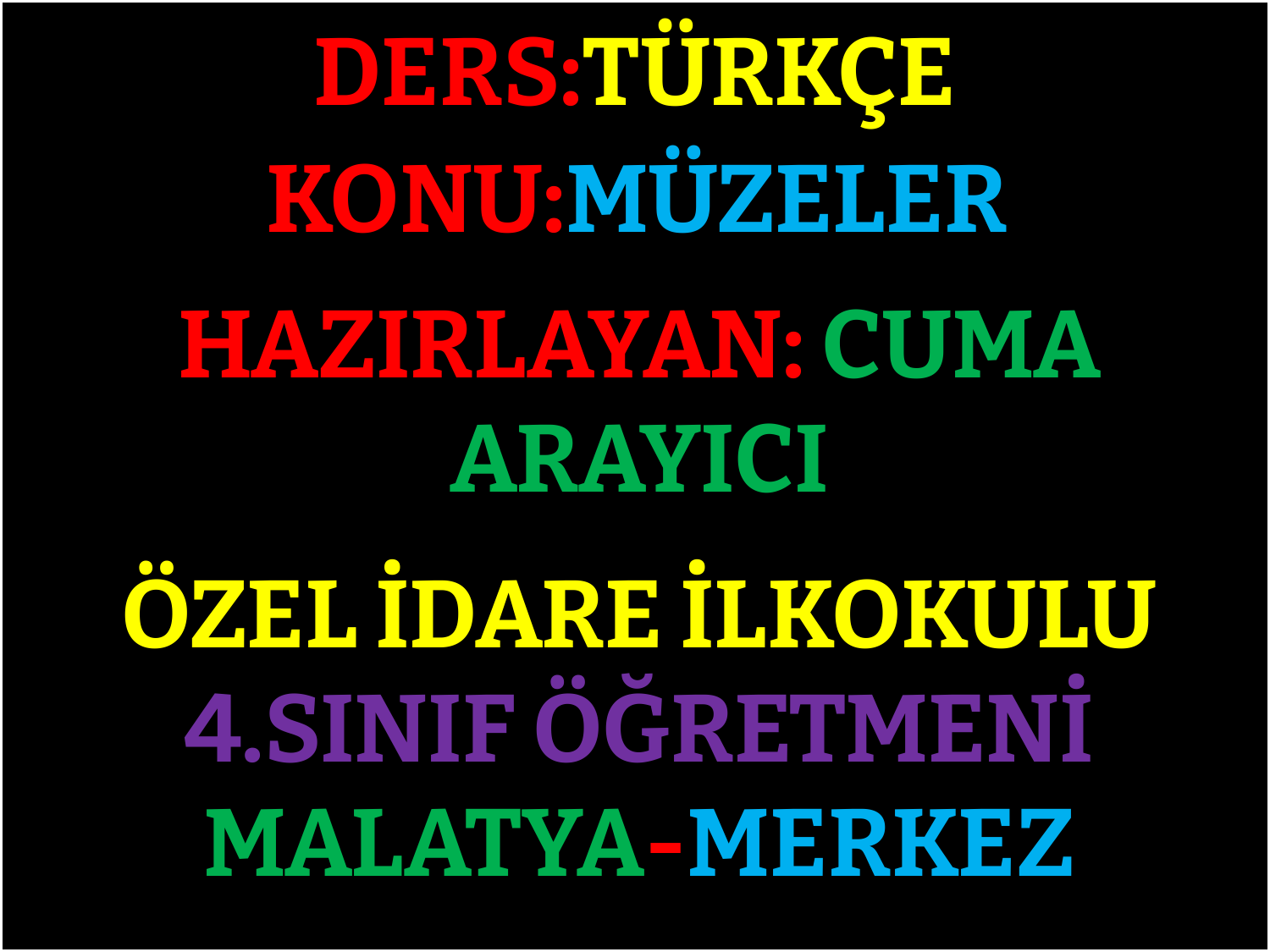

DERS:TÜRKÇE
KONU:MÜZELER
HAZIRLAYAN: CUMA ARAYICI
#
ÖZEL İDARE İLKOKULU
4.SINIF ÖĞRETMENİ
MALATYA-MERKEZ